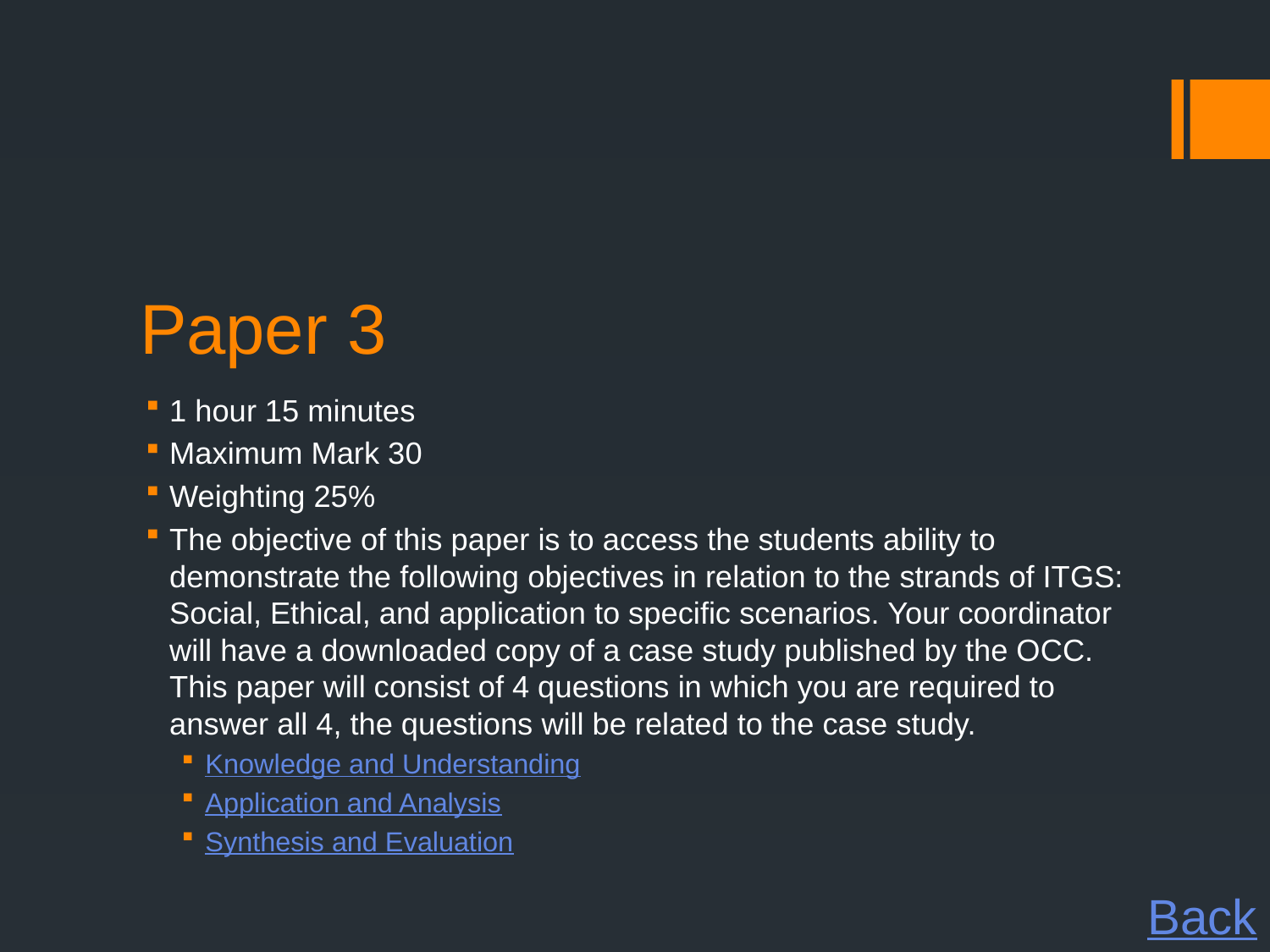

# Paper 3
1 hour 15 minutes
Maximum Mark 30
Weighting 25%
The objective of this paper is to access the students ability to demonstrate the following objectives in relation to the strands of ITGS: Social, Ethical, and application to specific scenarios. Your coordinator will have a downloaded copy of a case study published by the OCC. This paper will consist of 4 questions in which you are required to answer all 4, the questions will be related to the case study.
Knowledge and Understanding
Application and Analysis
Synthesis and Evaluation
Back